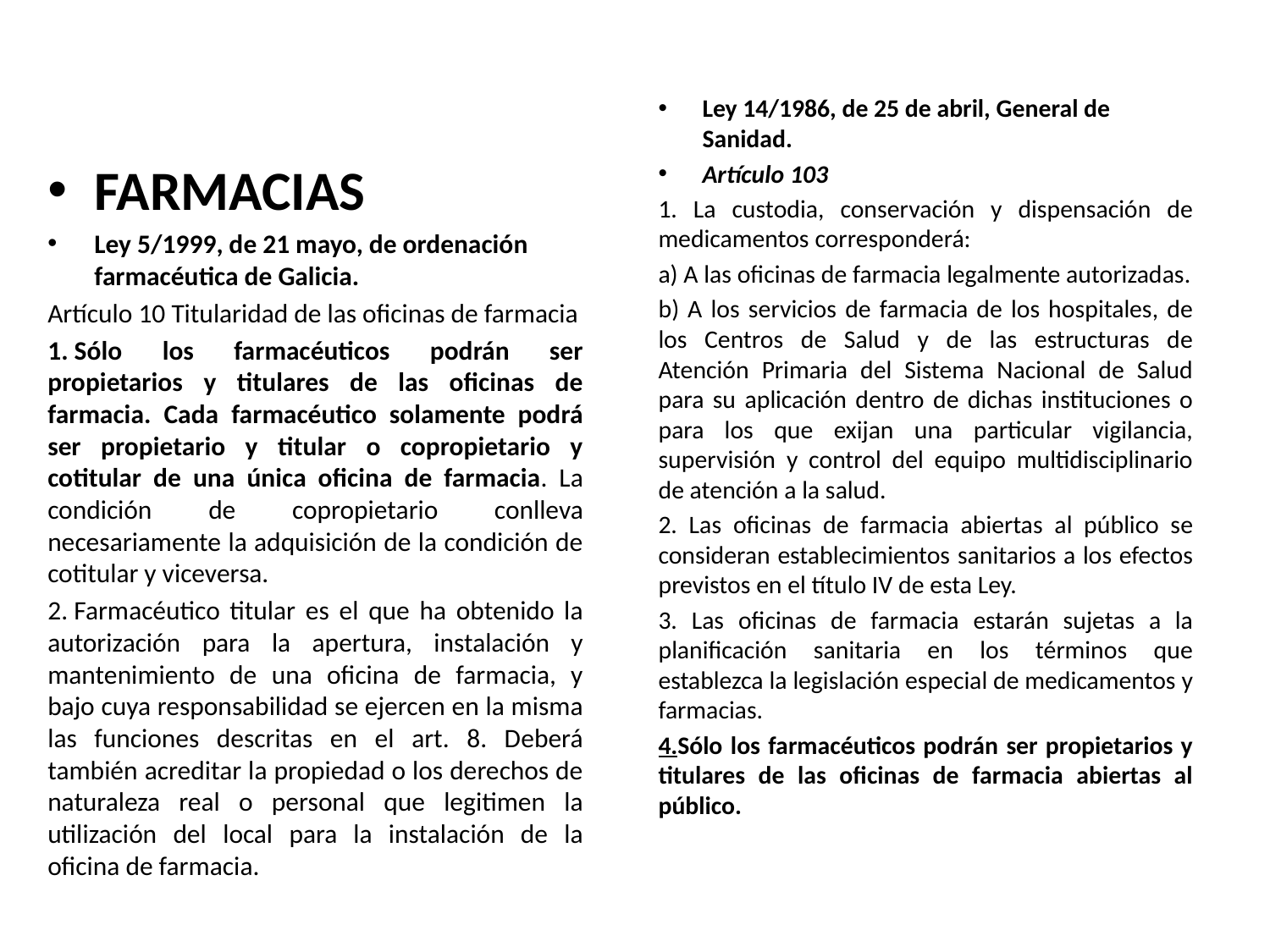

Ley 14/1986, de 25 de abril, General de Sanidad.
Artículo 103
1. La custodia, conservación y dispensación de medicamentos corresponderá:
a) A las oficinas de farmacia legalmente autorizadas.
b) A los servicios de farmacia de los hospitales, de los Centros de Salud y de las estructuras de Atención Primaria del Sistema Nacional de Salud para su aplicación dentro de dichas instituciones o para los que exijan una particular vigilancia, supervisión y control del equipo multidisciplinario de atención a la salud.
2. Las oficinas de farmacia abiertas al público se consideran establecimientos sanitarios a los efectos previstos en el título IV de esta Ley.
3. Las oficinas de farmacia estarán sujetas a la planificación sanitaria en los términos que establezca la legislación especial de medicamentos y farmacias.
4.Sólo los farmacéuticos podrán ser propietarios y titulares de las oficinas de farmacia abiertas al público.

FARMACIAS
Ley 5/1999, de 21 mayo, de ordenación farmacéutica de Galicia.
Artículo 10 Titularidad de las oficinas de farmacia
1. Sólo los farmacéuticos podrán ser propietarios y titulares de las oficinas de farmacia. Cada farmacéutico solamente podrá ser propietario y titular o copropietario y cotitular de una única oficina de farmacia. La condición de copropietario conlleva necesariamente la adquisición de la condición de cotitular y viceversa.
2. Farmacéutico titular es el que ha obtenido la autorización para la apertura, instalación y mantenimiento de una oficina de farmacia, y bajo cuya responsabilidad se ejercen en la misma las funciones descritas en el art. 8. Deberá también acreditar la propiedad o los derechos de naturaleza real o personal que legitimen la utilización del local para la instalación de la oficina de farmacia.